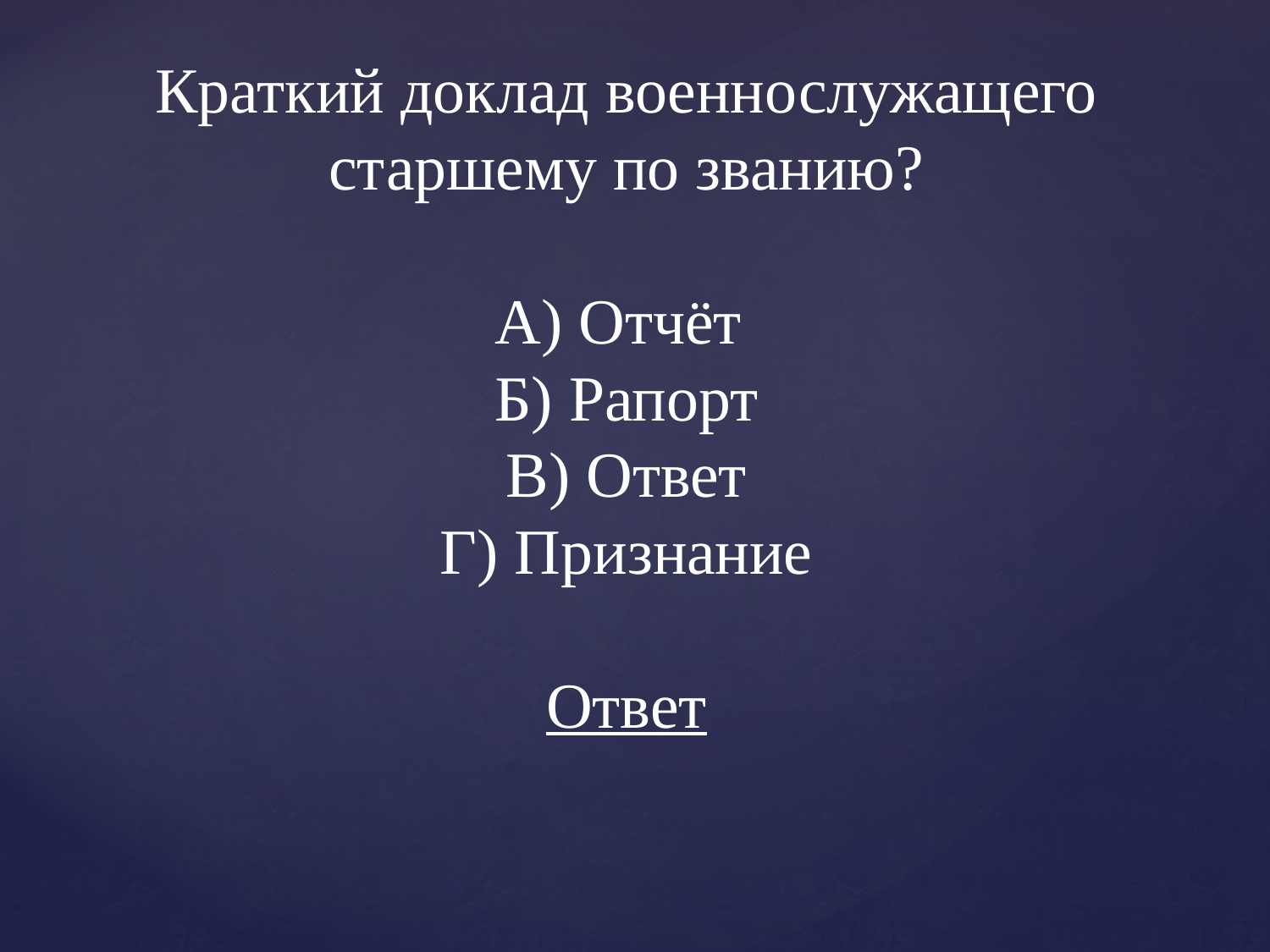

# Краткий доклад военнослужащего старшему по званию? А) Отчёт Б) Рапорт В) Ответ Г) Признание Ответ